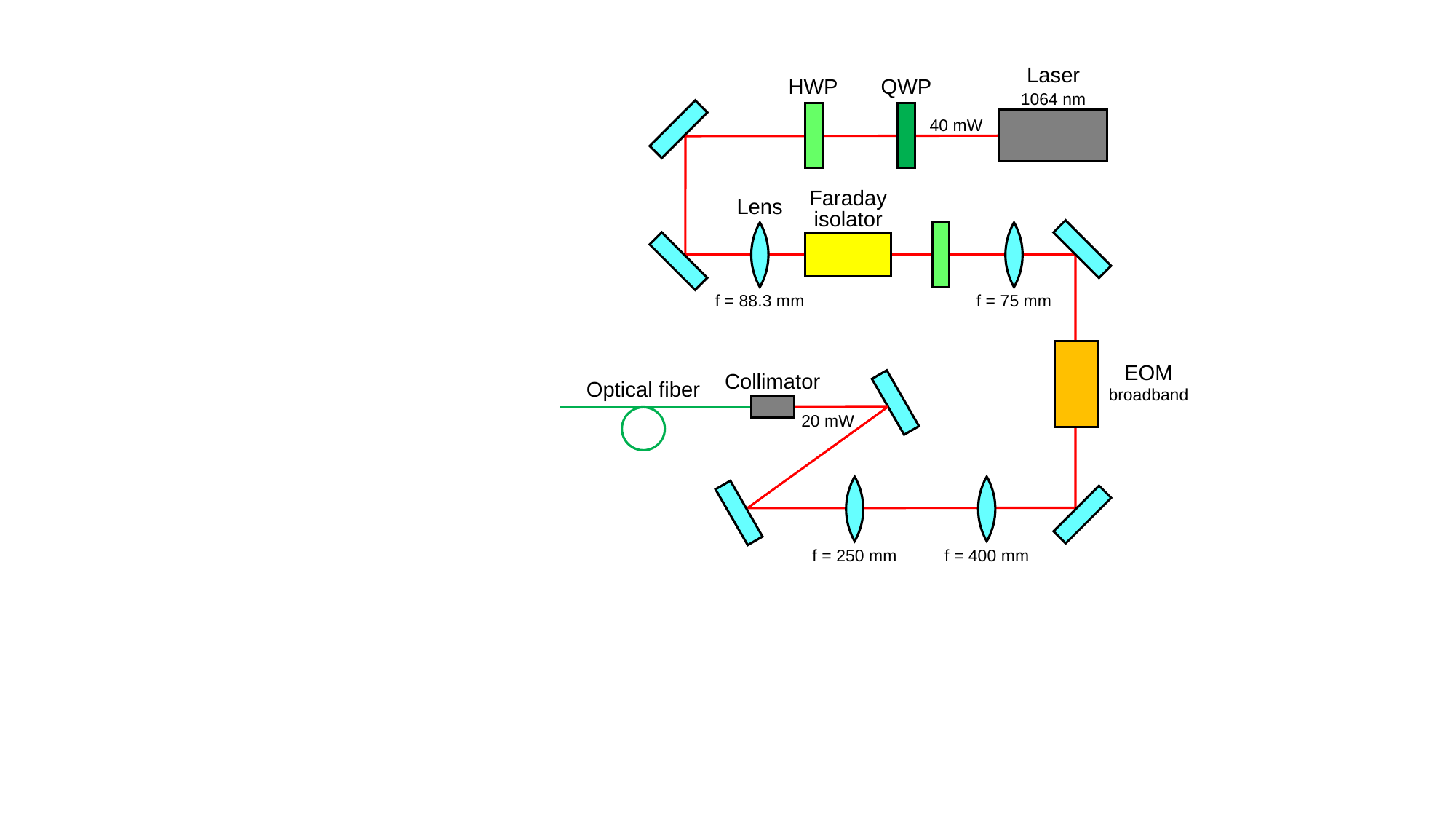

Laser
1064 nm
HWP
QWP

40 mW

Faraday
isolator
Lens

f = 88.3 mm
f = 75 mm
EOM
broadband

Collimator
Optical fiber

20 mW

f = 250 mm
f = 400 mm